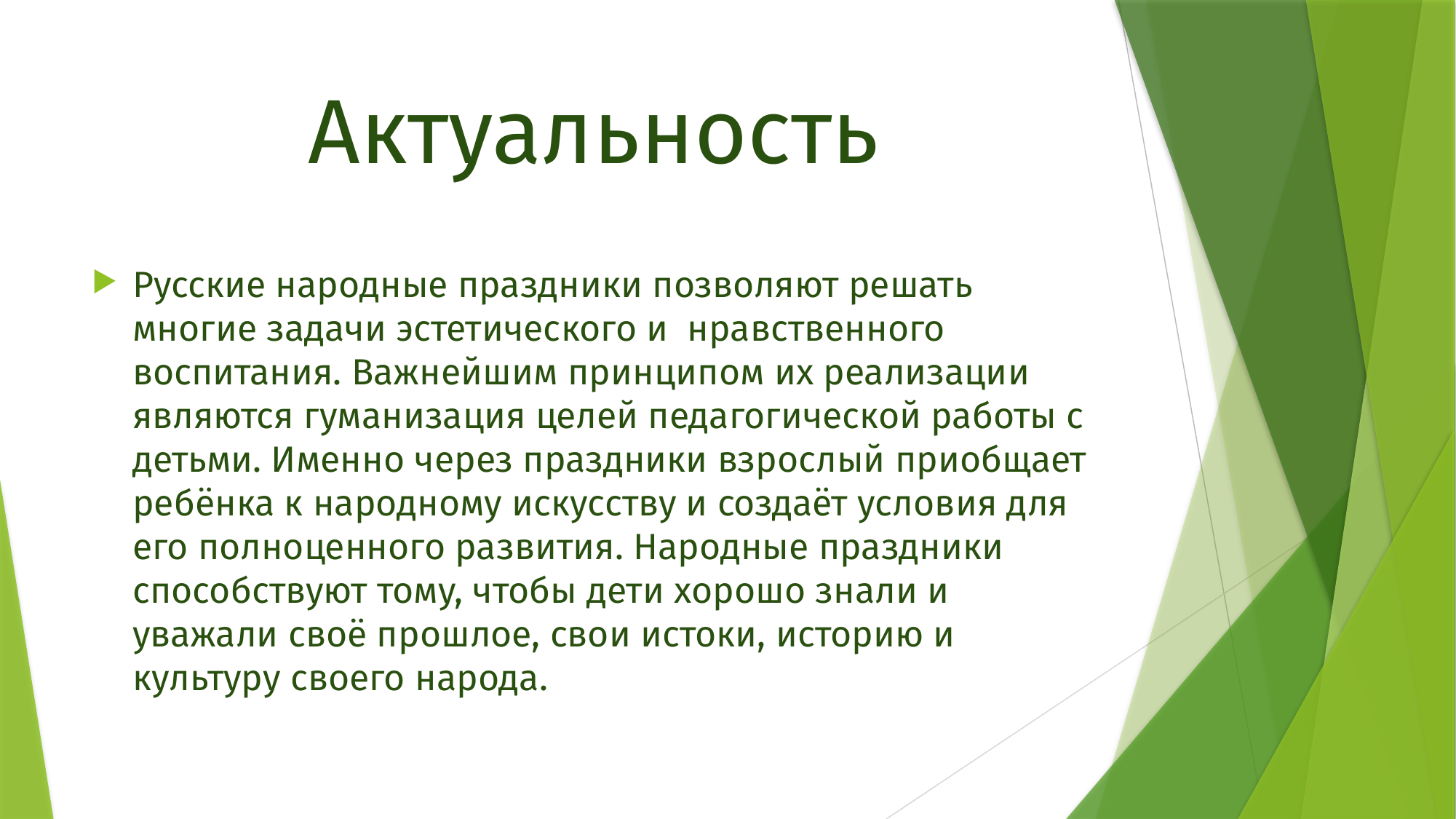

# Актуальность
Русские народные праздники позволяют решать многие задачи эстетического и  нравственного воспитания. Важнейшим принципом их реализации являются гуманизация целей педагогической работы с детьми. Именно через праздники взрослый приобщает ребёнка к народному искусству и создаёт условия для его полноценного развития. Народные праздники способствуют тому, чтобы дети хорошо знали и уважали своё прошлое, свои истоки, историю и культуру своего народа.